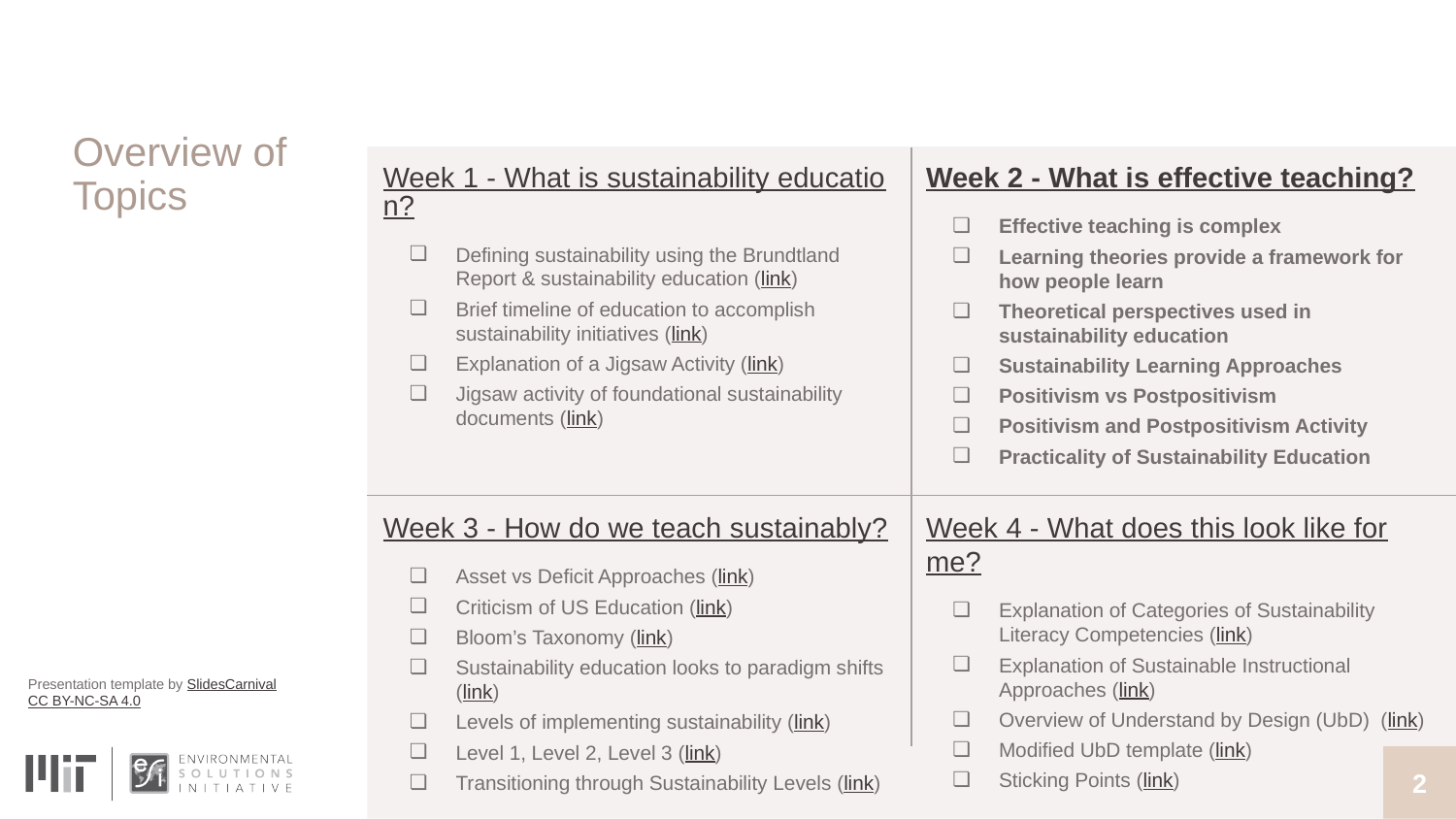

# Overview of Topics

Week 2 - What is effective teaching?
Effective teaching is complex
Learning theories provide a framework for how people learn
Theoretical perspectives used in sustainability education
Sustainability Learning Approaches
Positivism vs Postpositivism
Positivism and Postpositivism Activity
Practicality of Sustainability Education
Week 1 - What is sustainability education?
Defining sustainability using the Brundtland Report & sustainability education (link)
Brief timeline of education to accomplish sustainability initiatives (link)
Explanation of a Jigsaw Activity (link)
Jigsaw activity of foundational sustainability documents (link)

Week 3 - How do we teach sustainably?
Asset vs Deficit Approaches (link)
Criticism of US Education (link)
Bloom’s Taxonomy (link)
Sustainability education looks to paradigm shifts (link)
Levels of implementing sustainability (link)
Level 1, Level 2, Level 3 (link)
Transitioning through Sustainability Levels (link)
Week 4 - What does this look like for me?
Explanation of Categories of Sustainability Literacy Competencies (link)
Explanation of Sustainable Instructional Approaches (link)
Overview of Understand by Design (UbD)  (link)
Modified UbD template (link)
Sticking Points (link)
2